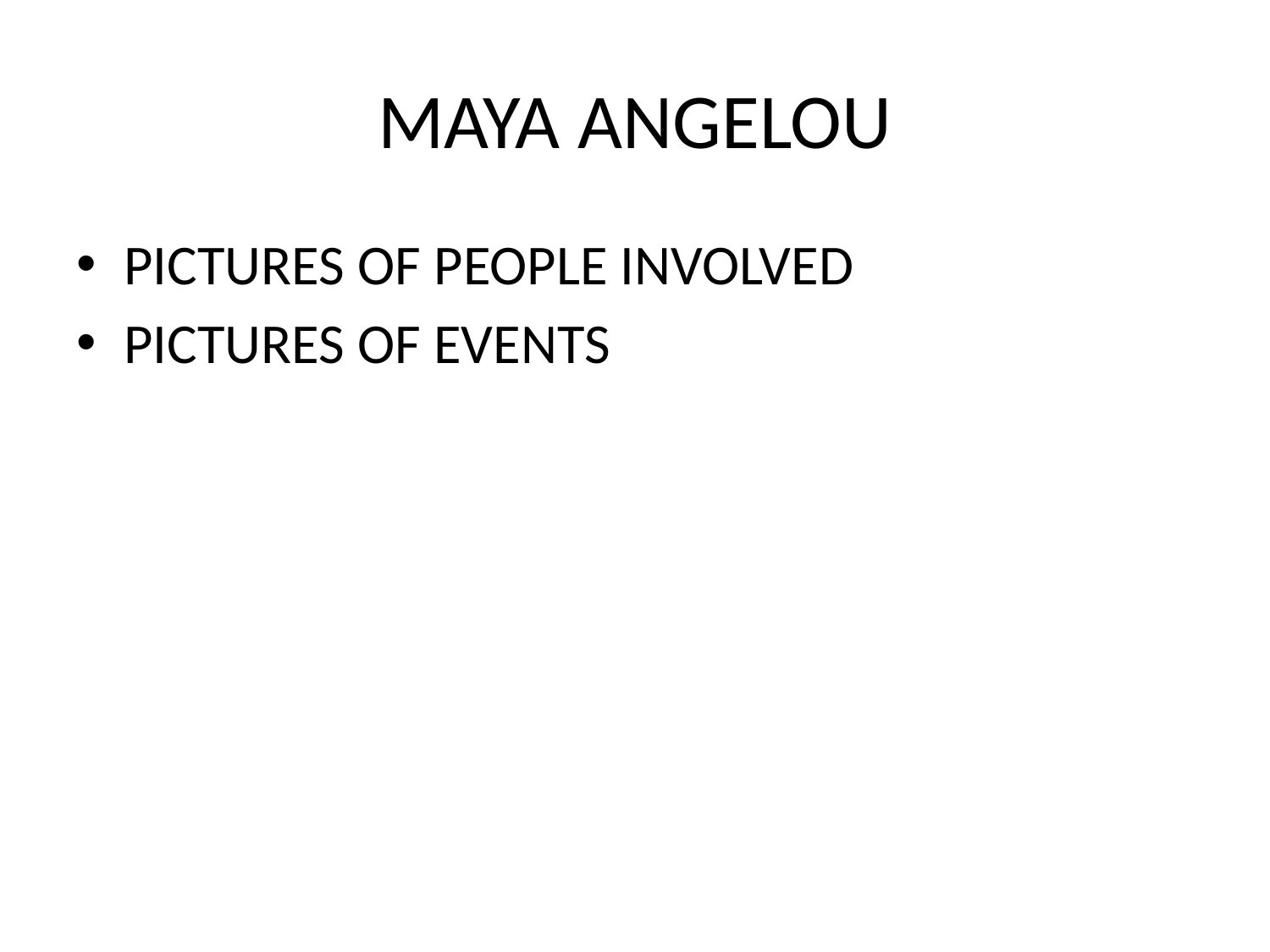

# MAYA ANGELOU
PICTURES OF PEOPLE INVOLVED
PICTURES OF EVENTS